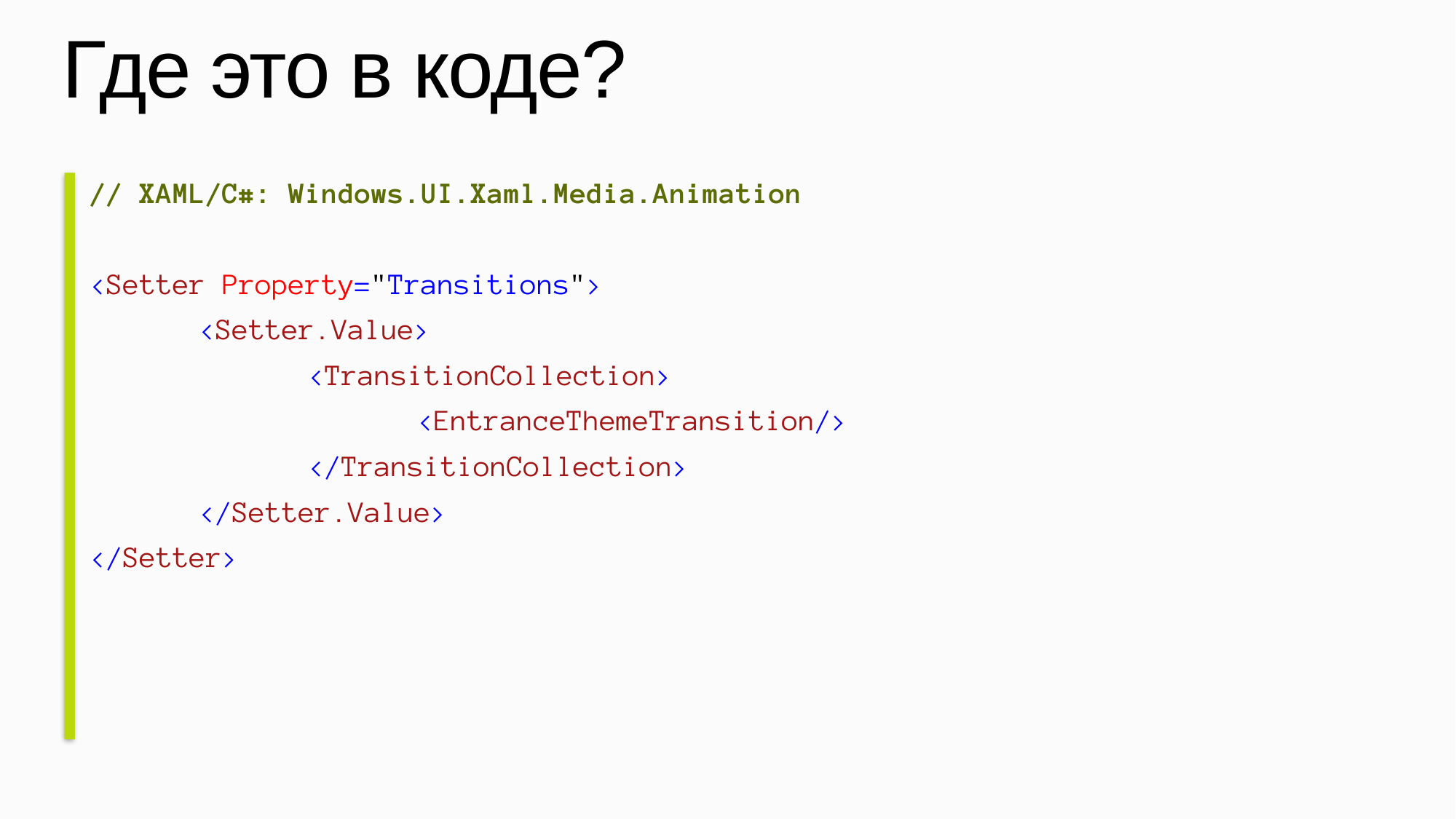

# Где это в коде?
// XAML/C#: Windows.UI.Xaml.Media.Animation

<Setter Property="Transitions">
	<Setter.Value>
		<TransitionCollection>
			<EntranceThemeTransition/>
		</TransitionCollection>
	</Setter.Value>
</Setter>